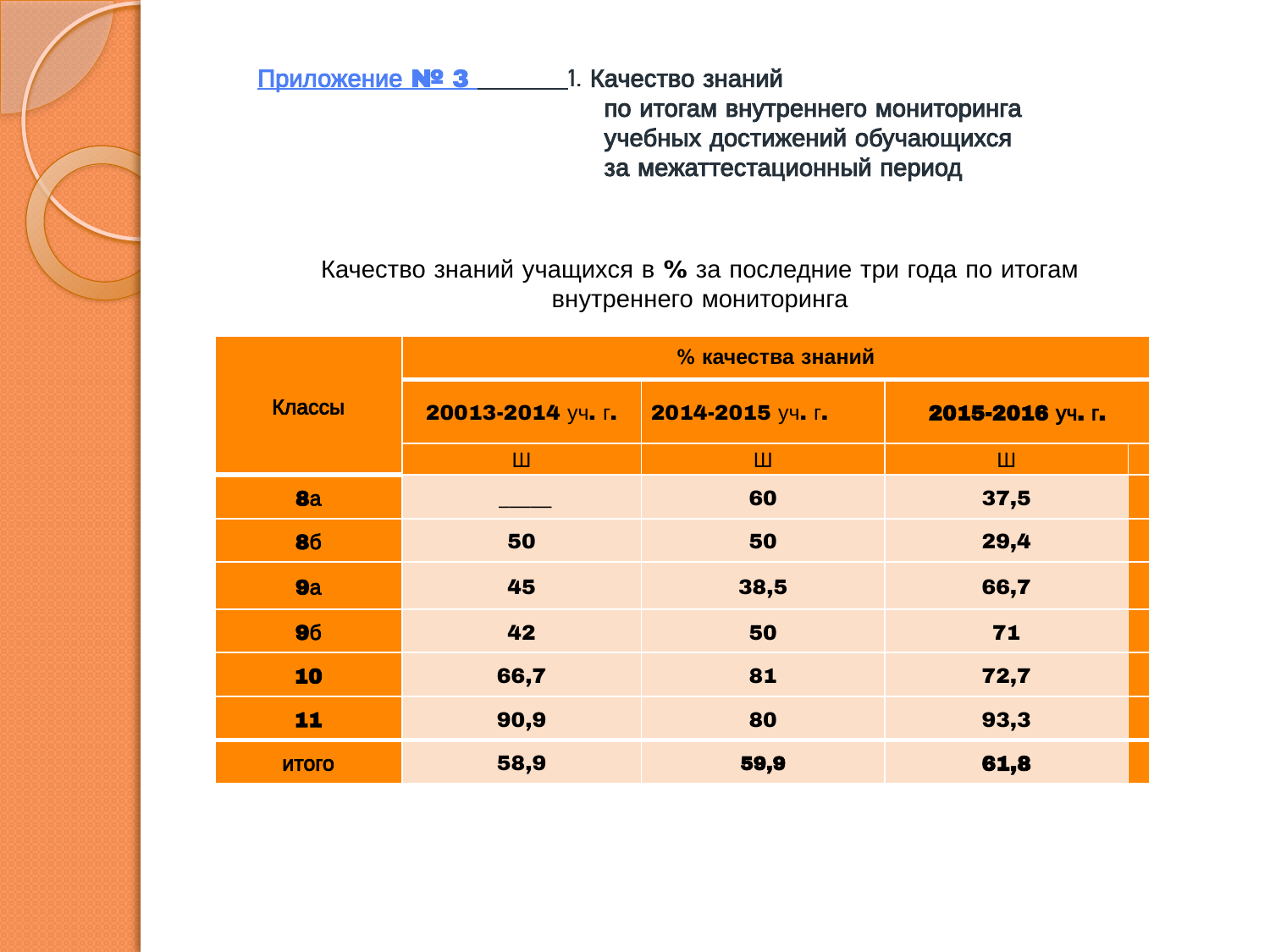

# Приложение № 3            1. Качество знаний по итогам внутреннего мониторинга учебных достижений обучающихся за межаттестационный период
Качество знаний учащихся в % за последние три года по итогам внутреннего мониторинга
| Классы | % качества знаний |  |  |  |
| --- | --- | --- | --- | --- |
|  | 20013-2014 уч. г. | 2014-2015 уч. г. | 2015-2016 уч. г. |  |
|  | Ш | Ш | Ш |  |
| 8а | \_\_\_\_\_ | 60 | 37,5 |  |
| 8б | 50 | 50 | 29,4 |  |
| 9а | 45 | 38,5 | 66,7 |  |
| 9б | 42 | 50 | 71 |  |
| 10 | 66,7 | 81 | 72,7 |  |
| 11 | 90,9 | 80 | 93,3 |  |
| итого | 58,9 | 59,9 | 61,8 |  |